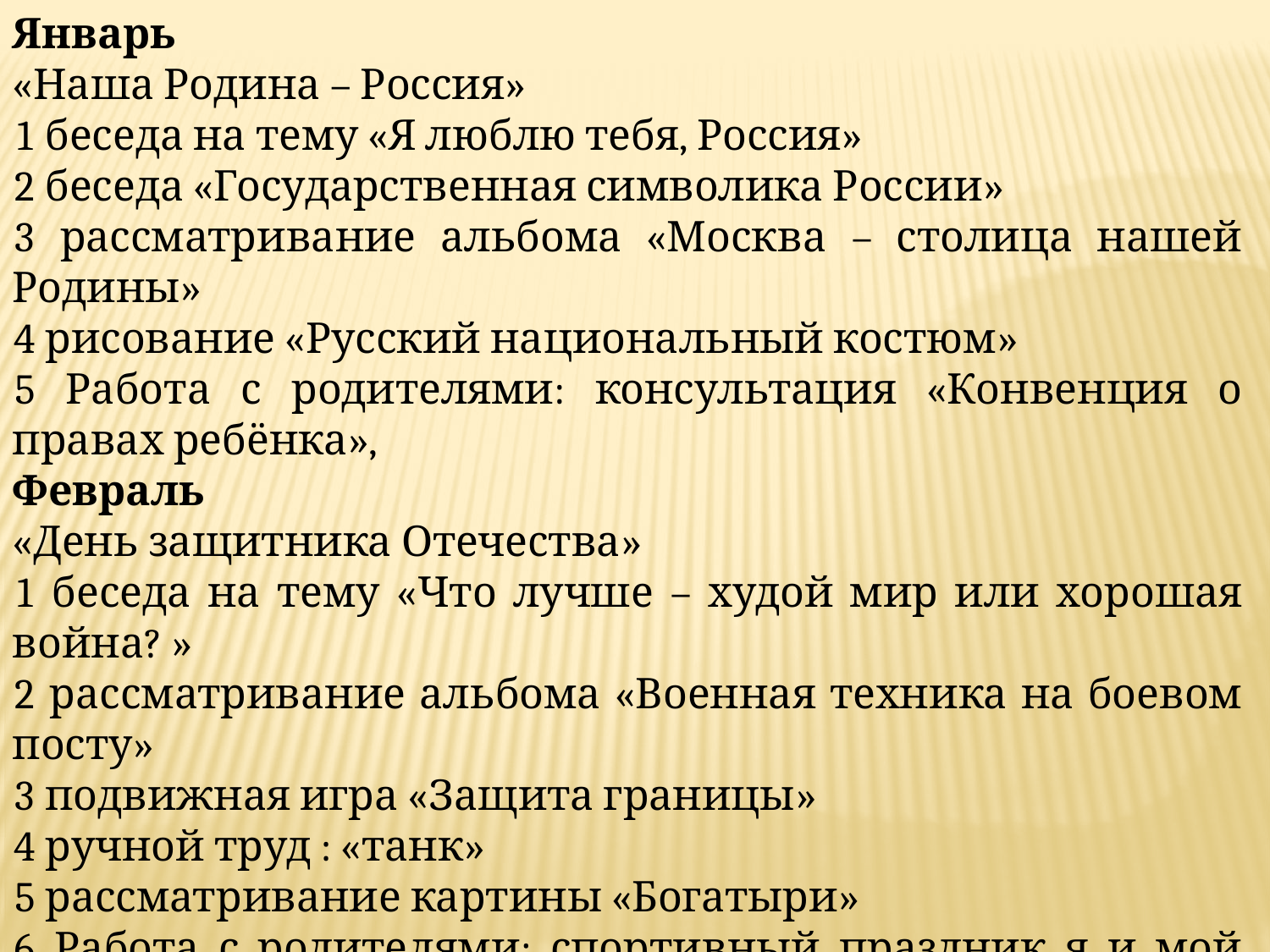

Январь
«Наша Родина – Россия»
1 беседа на тему «Я люблю тебя, Россия»
2 беседа «Государственная символика России»
3 рассматривание альбома «Москва – столица нашей Родины»
4 рисование «Русский национальный костюм»
5 Работа с родителями: консультация «Конвенция о правах ребёнка»,
Февраль
«День защитника Отечества»
1 беседа на тему «Что лучше – худой мир или хорошая война? »
2 рассматривание альбома «Военная техника на боевом посту»
3 подвижная игра «Защита границы»
4 ручной труд : «танк»
5 рассматривание картины «Богатыри»
6 Работа с родителями: спортивный праздник я и мой папа.